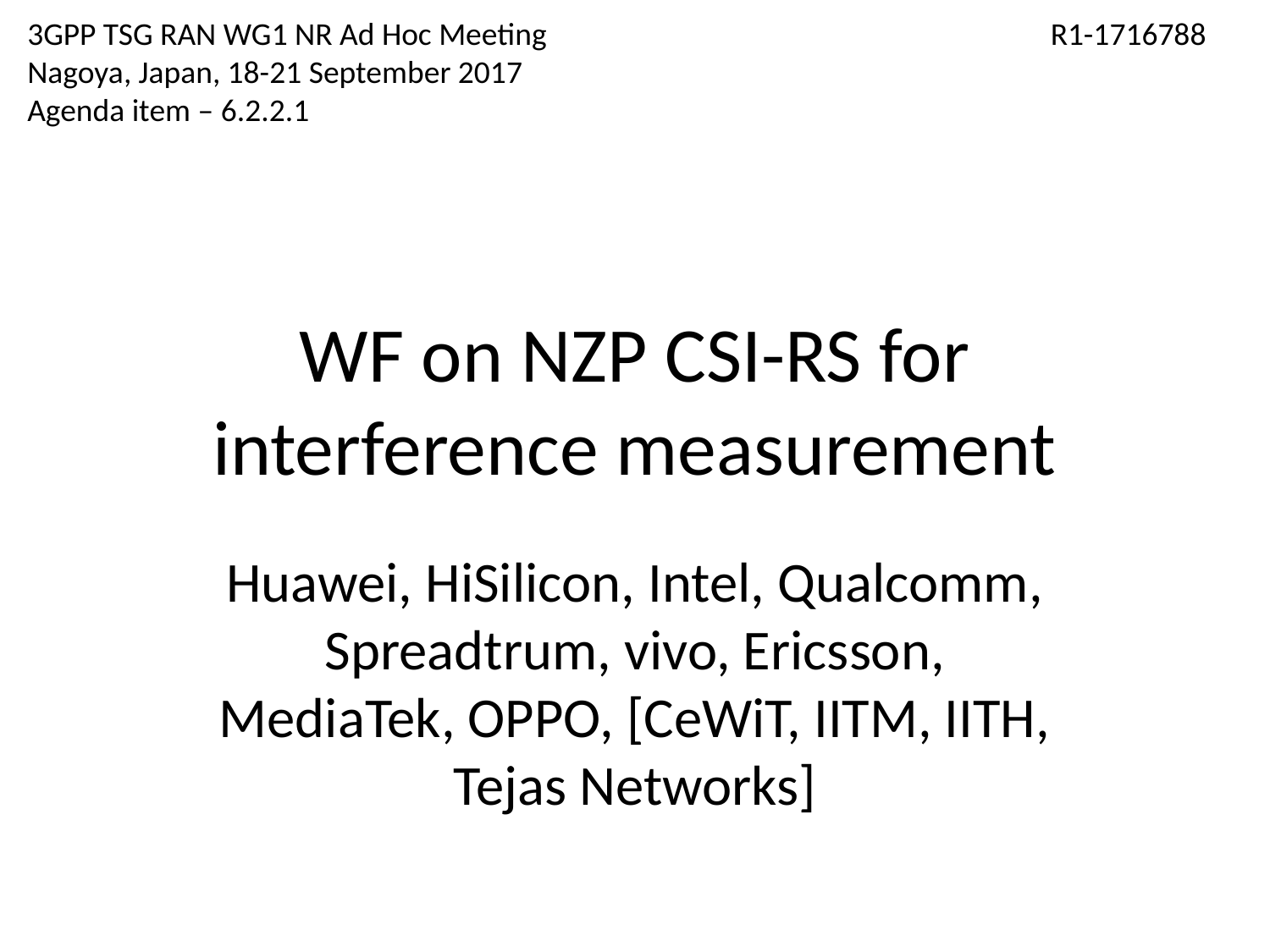

3GPP TSG RAN WG1 NR Ad Hoc Meeting				 R1-1716788
Nagoya, Japan, 18-21 September 2017
Agenda item – 6.2.2.1
# WF on NZP CSI-RS for interference measurement
Huawei, HiSilicon, Intel, Qualcomm, Spreadtrum, vivo, Ericsson, MediaTek, OPPO, [CeWiT, IITM, IITH, Tejas Networks]